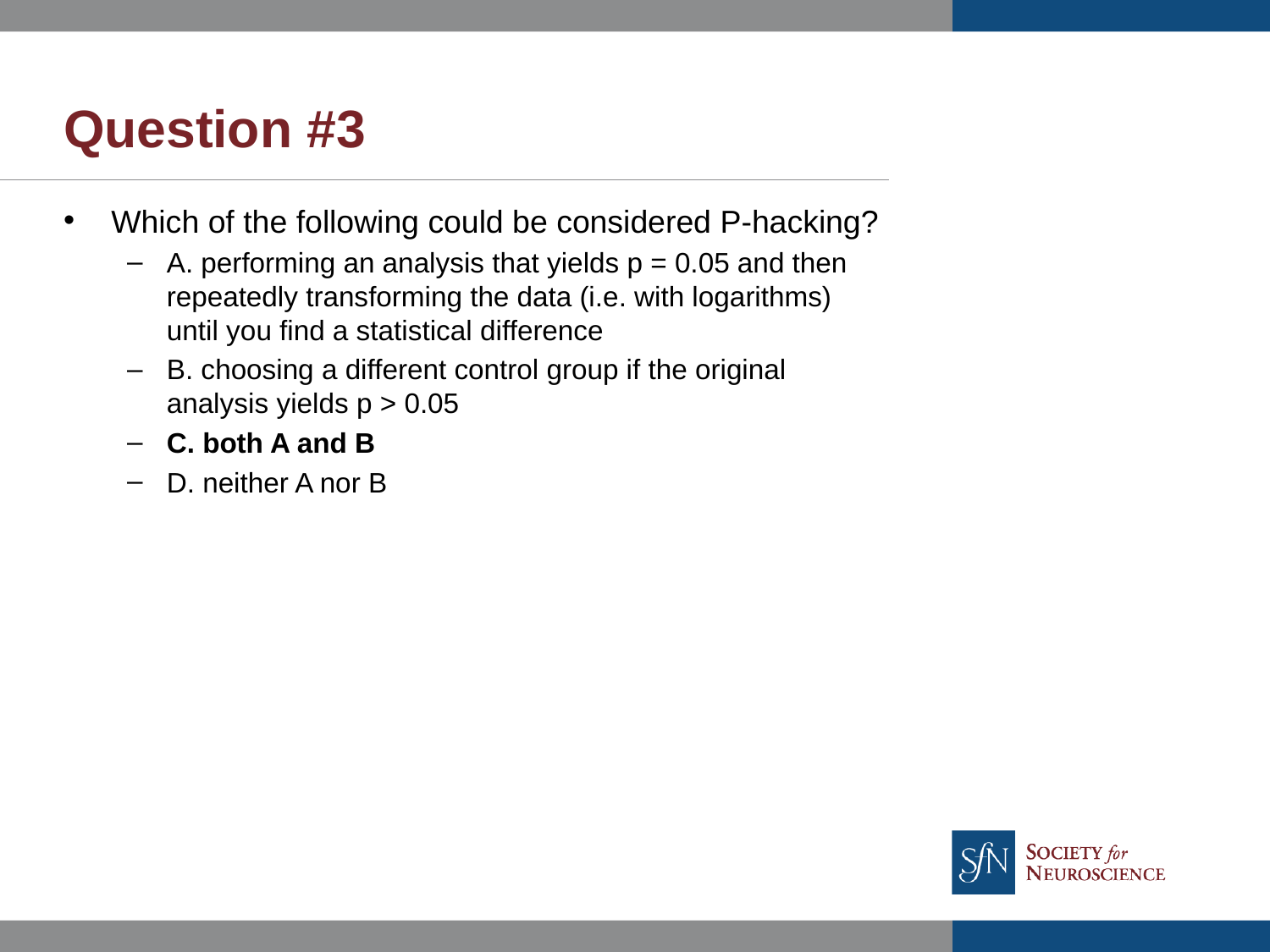

# Question #3
Which of the following could be considered P-hacking?
A. performing an analysis that yields p = 0.05 and then repeatedly transforming the data (i.e. with logarithms) until you find a statistical difference
B. choosing a different control group if the original analysis yields p > 0.05
C. both A and B
D. neither A nor B